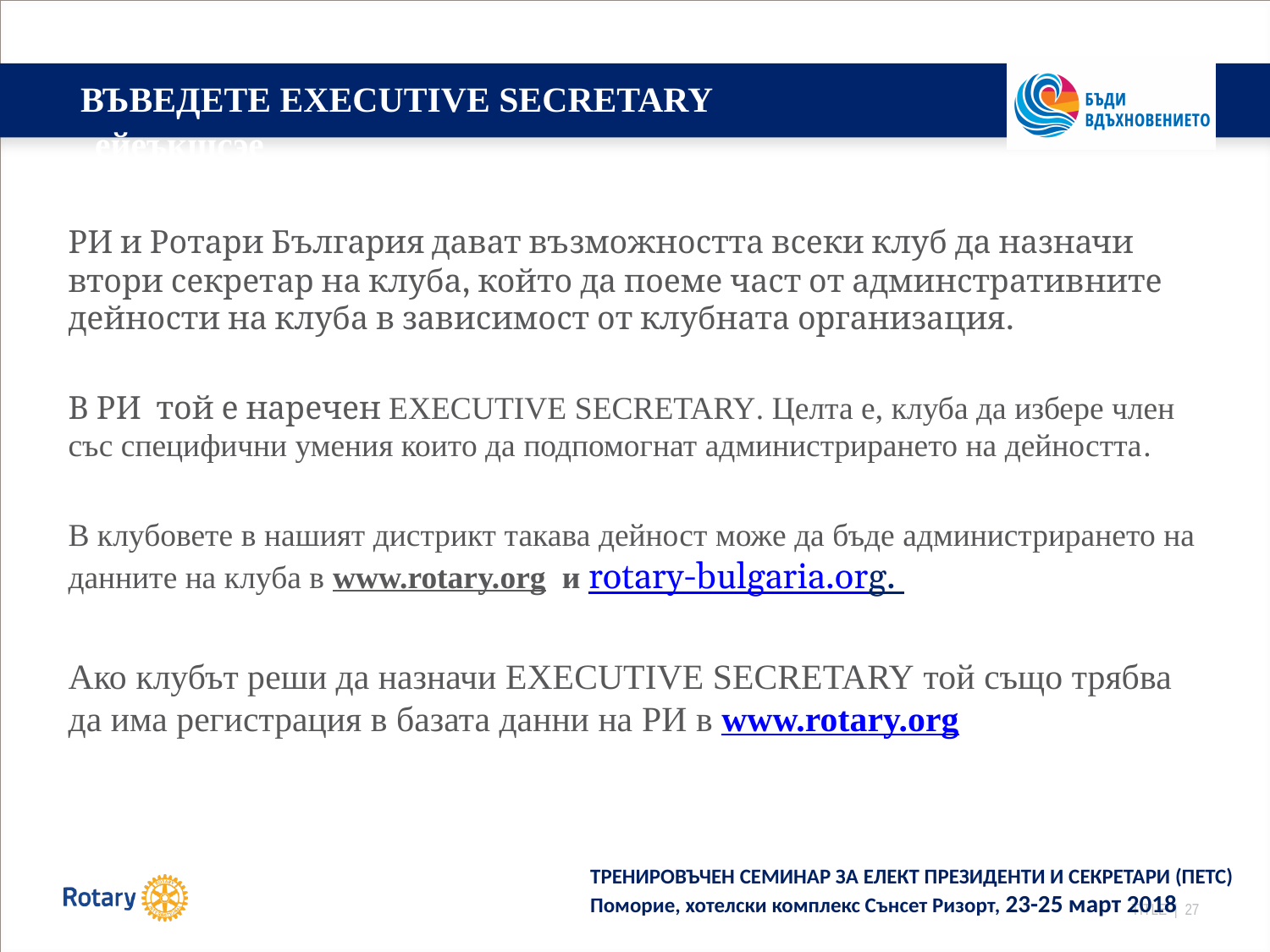

# ВЪВЕДЕТЕ EXECUTIVE SECRETARY ейеъкшсэе
РИ и Ротари България дават възможността всеки клуб да назначи втори секретар на клуба, който да поеме част от админстративните дейности на клуба в зависимост от клубната организация.

В РИ  той е наречен EXECUTIVE SECRETARY. Целта е, клуба да избере член със специфични умения които да подпомогнат администрирането на дейността.

В клубовете в нашият дистрикт такава дейност може да бъде администрирането на данните на клуба в www.rotary.org  и rotary-bulgaria.org.

Ако клубът реши да назначи EXECUTIVE SECRETARY той също трябва да има регистрация в базата данни на PИ в www.rotary.org